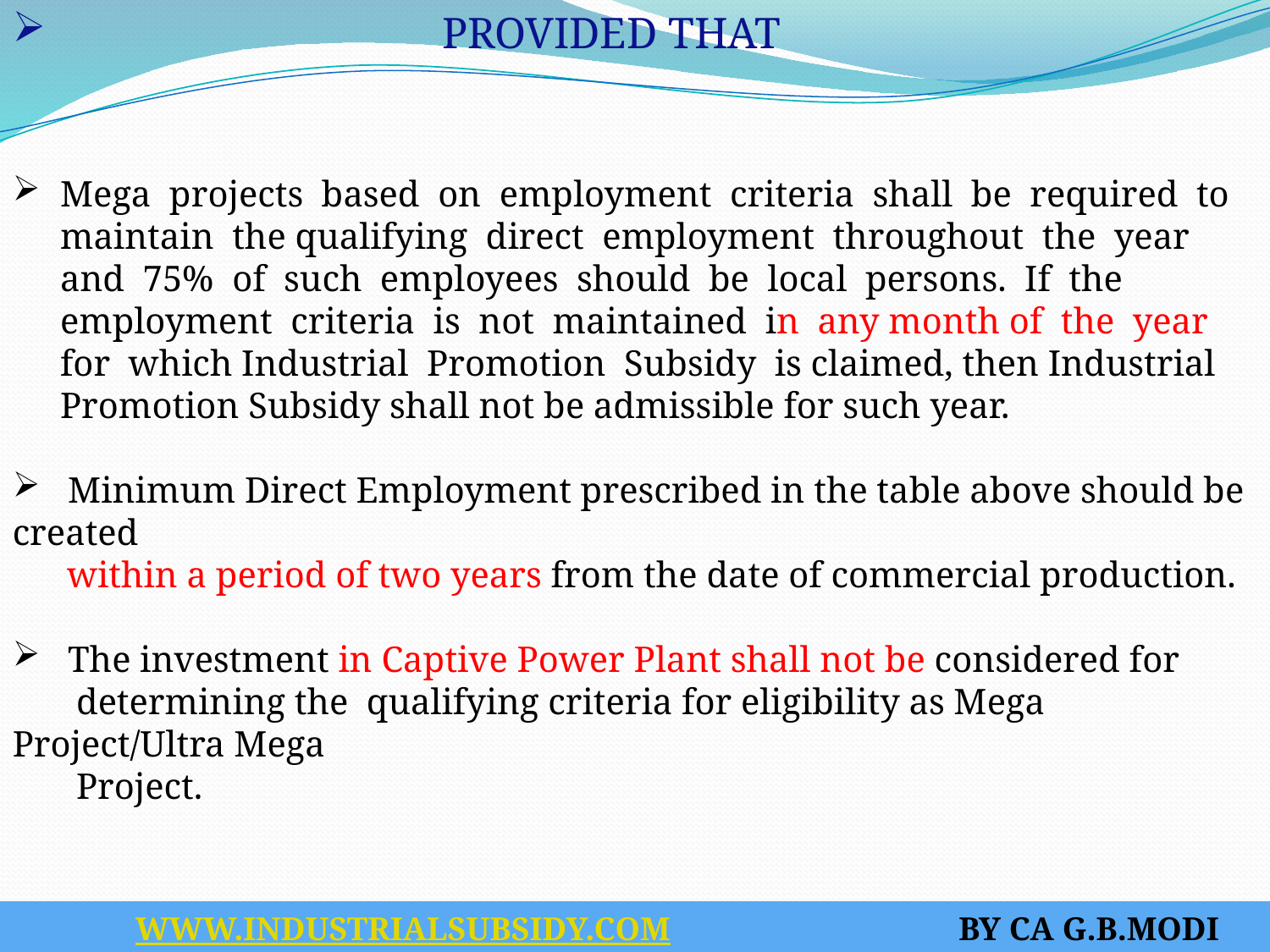

PROVIDED THAT

Mega  projects  based  on  employment  criteria  shall  be  required  to  maintain  the qualifying  direct  employment  throughout  the  year  and  75%  of  such  employees  should  be  local  persons.  If  the  employment  criteria  is  not  maintained  in  any month of  the  year  for  which Industrial  Promotion  Subsidy  is claimed, then Industrial Promotion Subsidy shall not be admissible for such year.

   Minimum Direct Employment prescribed in the table above should be created
      within a period of two years from the date of commercial production.

   The investment in Captive Power Plant shall not be considered for
       determining the  qualifying criteria for eligibility as Mega Project/Ultra Mega
       Project.
 WWW.INDUSTRIALSUBSIDY.COM                                   BY CA G.B.MODI